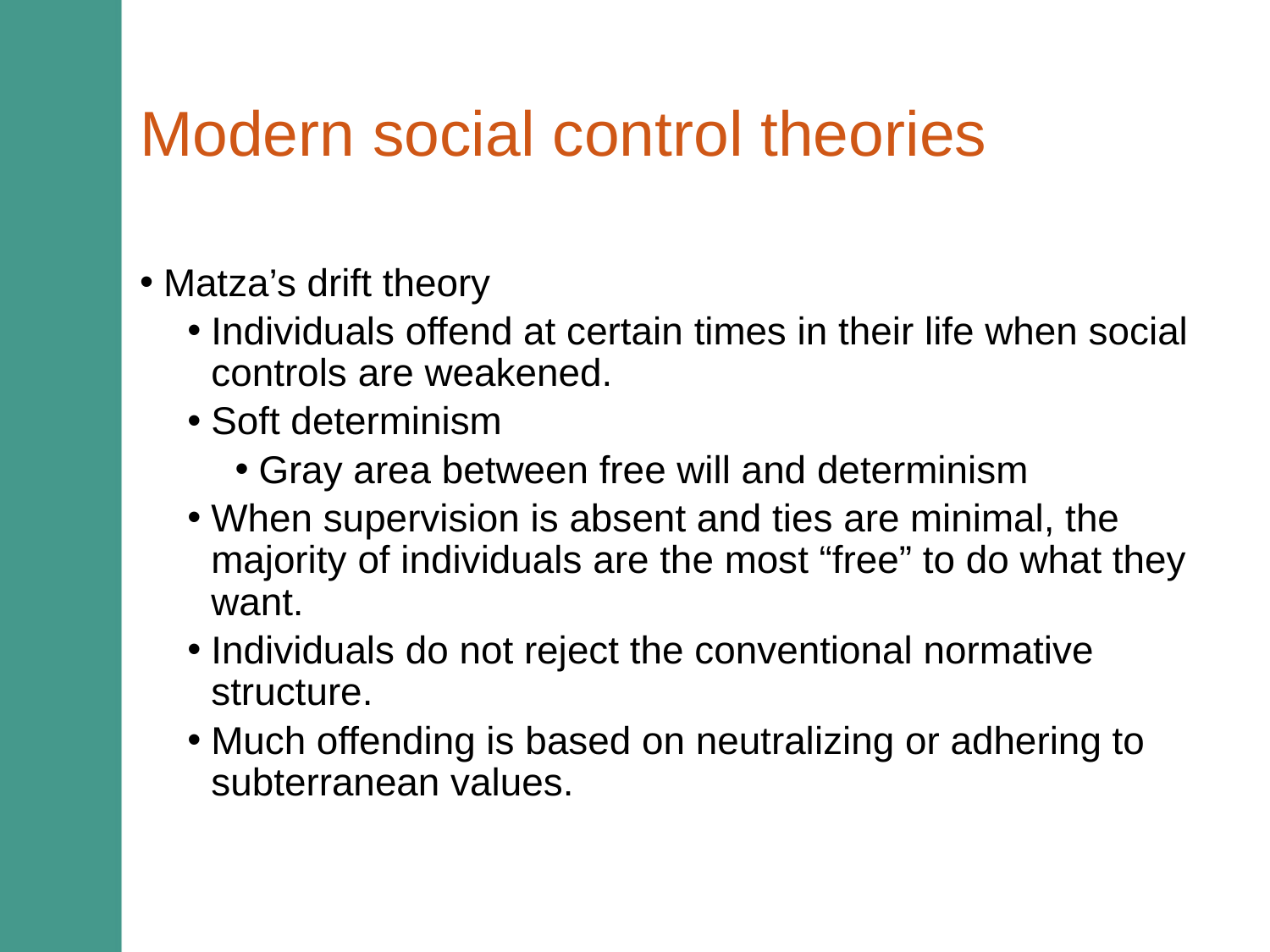

# Modern social control theories
Matza’s drift theory
Individuals offend at certain times in their life when social controls are weakened.
Soft determinism
Gray area between free will and determinism
When supervision is absent and ties are minimal, the majority of individuals are the most “free” to do what they want.
Individuals do not reject the conventional normative structure.
Much offending is based on neutralizing or adhering to subterranean values.